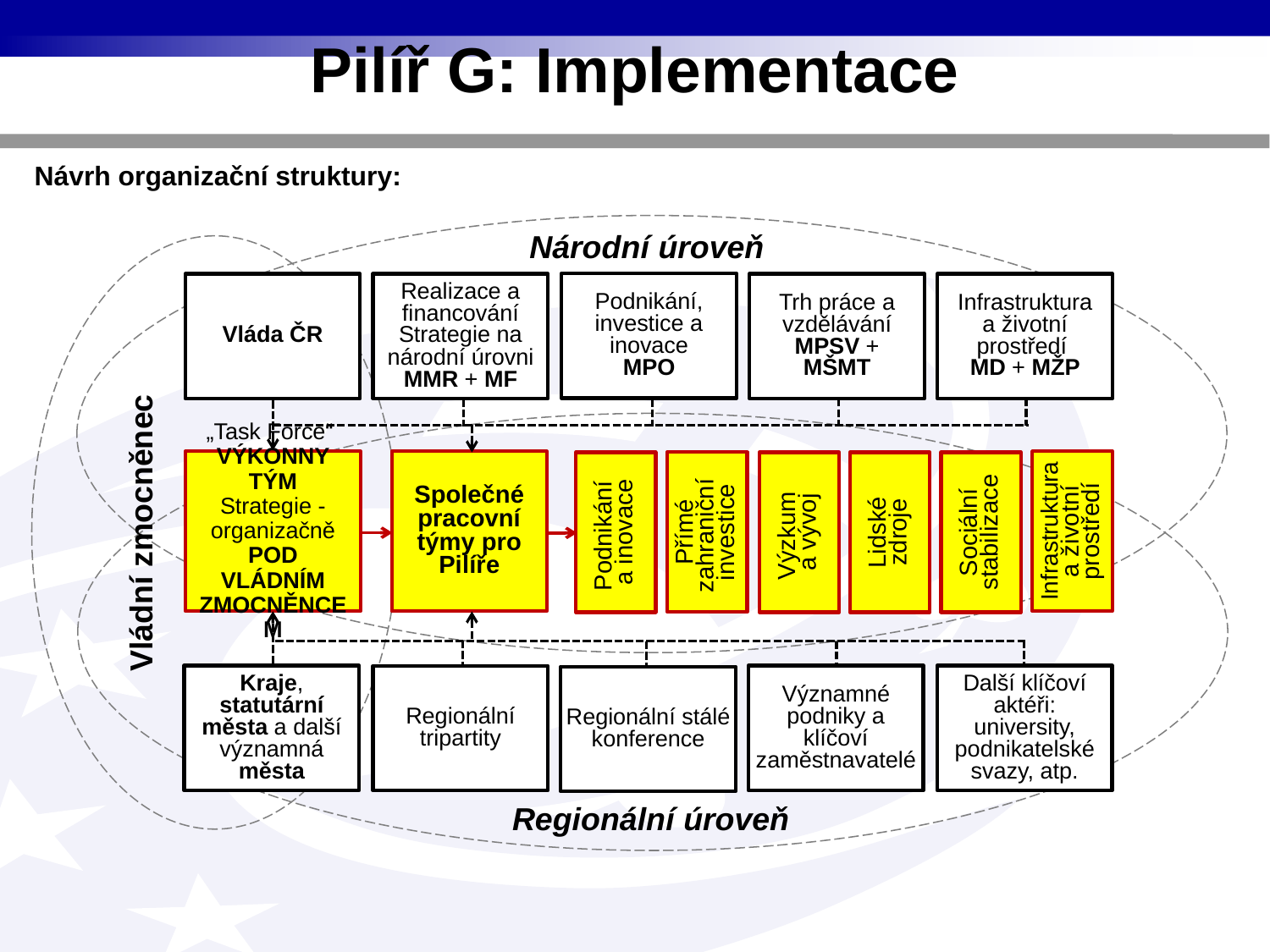

Pilíř G: Implementace

Návrh organizační struktury:

Národní úroveň

Podnikání, investice a inovace
MPO
Vláda ČR
Realizace a financování Strategie na národní úrovni
MMR + MF
Trh práce a vzdělávání
MPSV + MŠMT
Infrastruktura a životní prostředí
MD + MŽP

„Task Force“
VÝKONNY TÝM
Strategie -
organizačně POD VLÁDNÍM ZMOCNĚNCEM
Společné pracovní týmy pro Pilíře
Infrastruktura a životní prostředí
Přímé zahraniční
investice
Sociální stabilizace
Lidské zdroje
Podnikání
a inovace
Výzkum
a vývoj
Vládní zmocněnec
Kraje, statutární města a další významná města
Významné podniky a klíčoví zaměstnavatelé
Další klíčoví aktéři: university, podnikatelské svazy, atp.
Regionální tripartity
Regionální stálé konference
Regionální úroveň